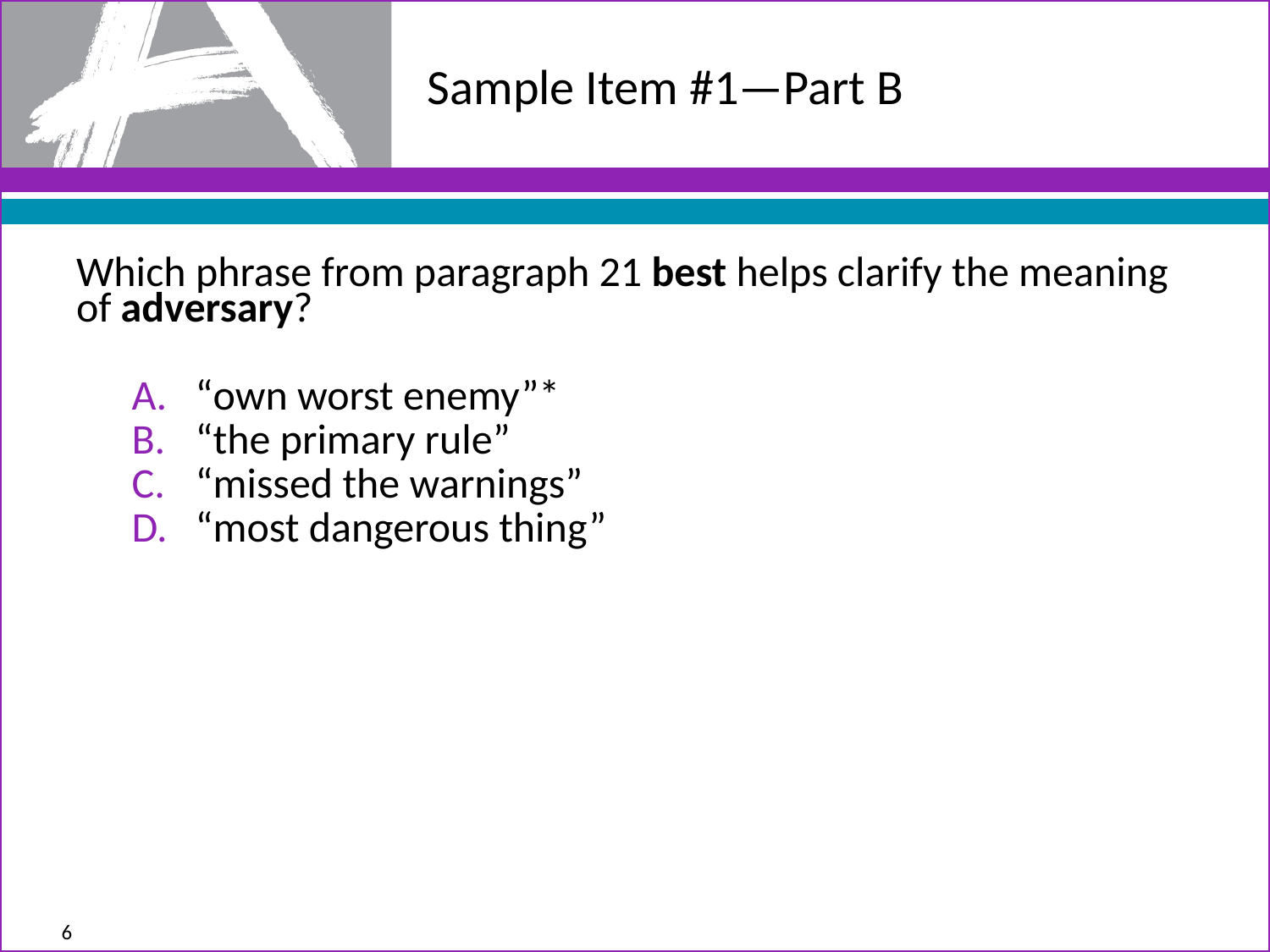

# Sample Item #1—Part B

Which phrase from paragraph 21 best helps clarify the meaning of adversary?

“own worst enemy”*
“the primary rule”
“missed the warnings”
“most dangerous thing”

6